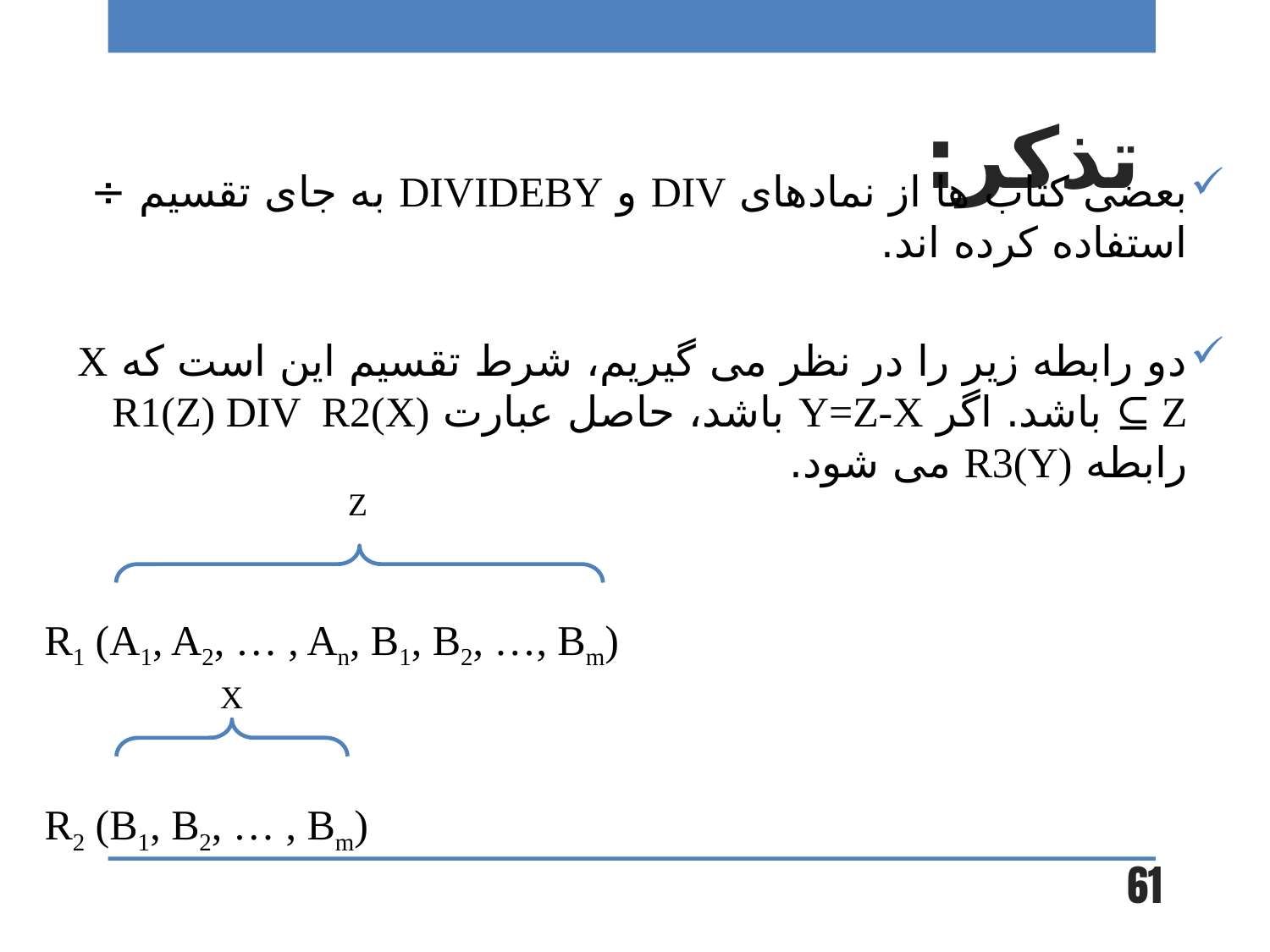

# تذکر:
بعضی کتاب ها از نمادهای DIV و DIVIDEBY به جای تقسیم ÷ استفاده کرده اند.

دو رابطه زیر را در نظر می گیریم، شرط تقسیم این است که X ⊆ Z باشد. اگر Y=Z-X باشد، حاصل عبارت R1(Z) DIV  R2(X) رابطه R3(Y) می شود.

R1 (A1, A2, … , An, B1, B2, …, Bm)

R2 (B1, B2, … , Bm)

Z

X
61